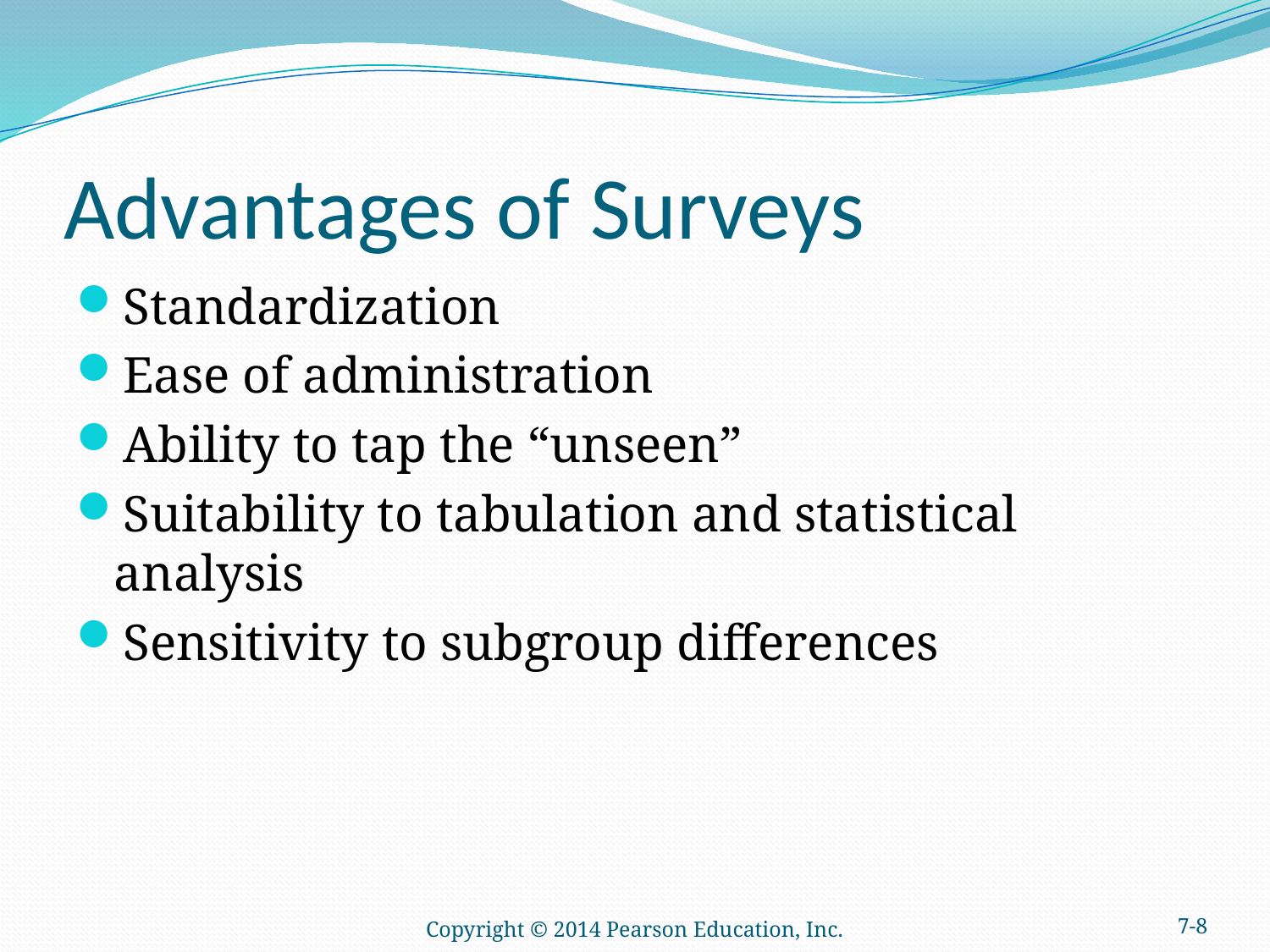

# Advantages of Surveys
Standardization
Ease of administration
Ability to tap the “unseen”
Suitability to tabulation and statistical analysis
Sensitivity to subgroup differences